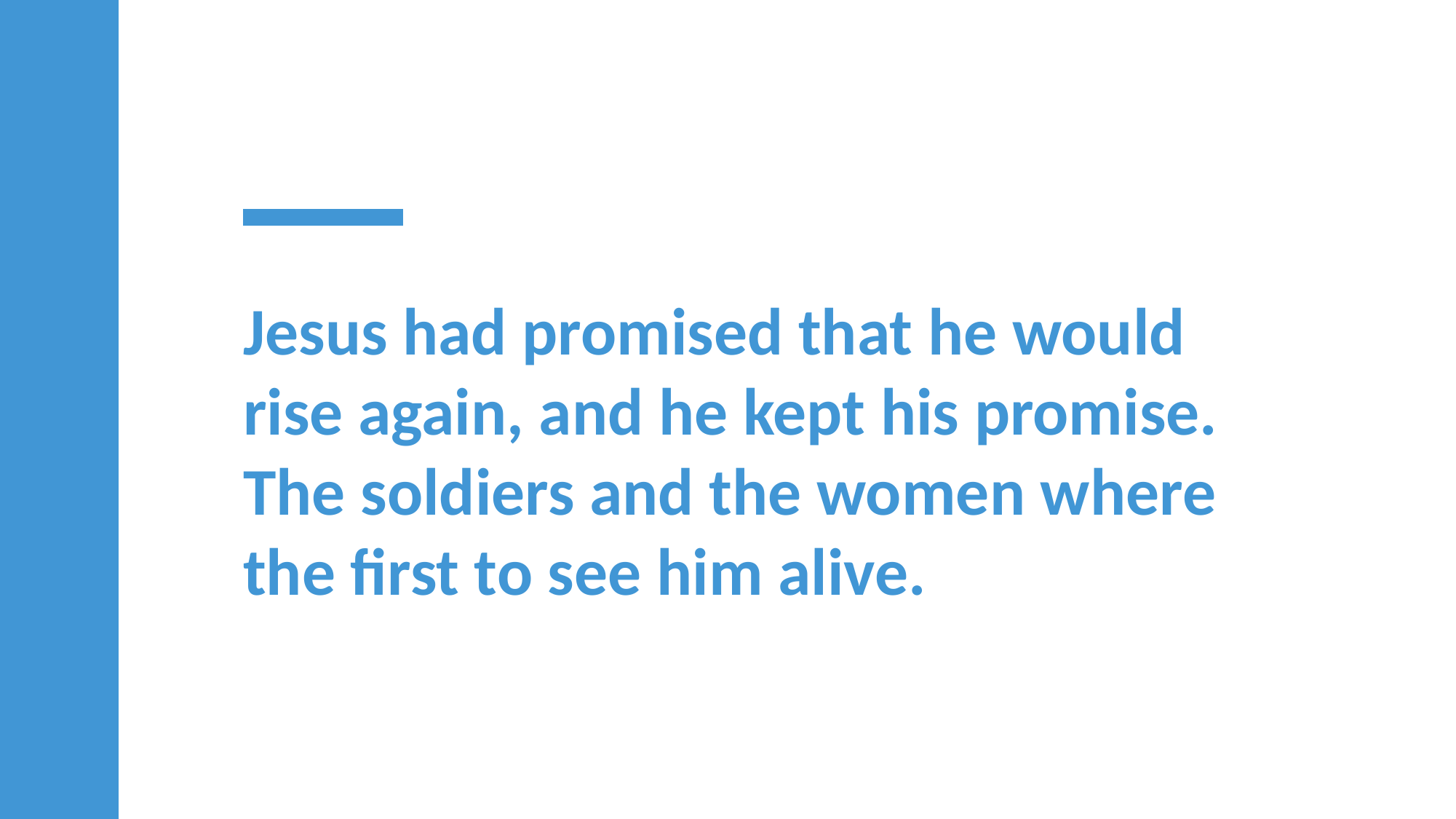

Jesus had promised that he would rise again, and he kept his promise. The soldiers and the women where the first to see him alive.